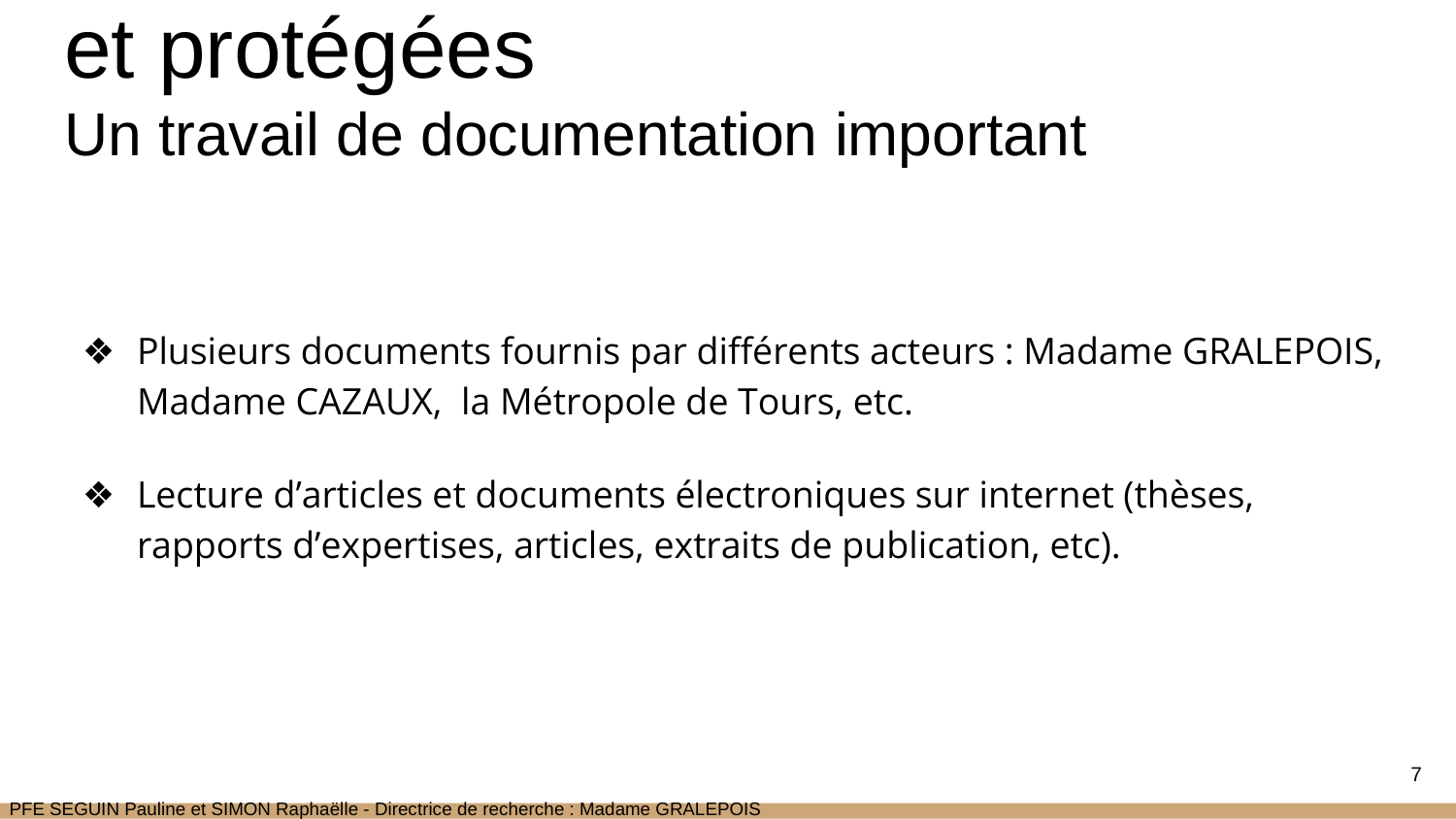

# Méthode : des données sensibles et protégées
Un travail de documentation important
Plusieurs documents fournis par différents acteurs : Madame GRALEPOIS, Madame CAZAUX,  la Métropole de Tours, etc.
Lecture d’articles et documents électroniques sur internet (thèses, rapports d’expertises, articles, extraits de publication, etc).

7
PFE SEGUIN Pauline et SIMON Raphaëlle - Directrice de recherche : Madame GRALEPOIS